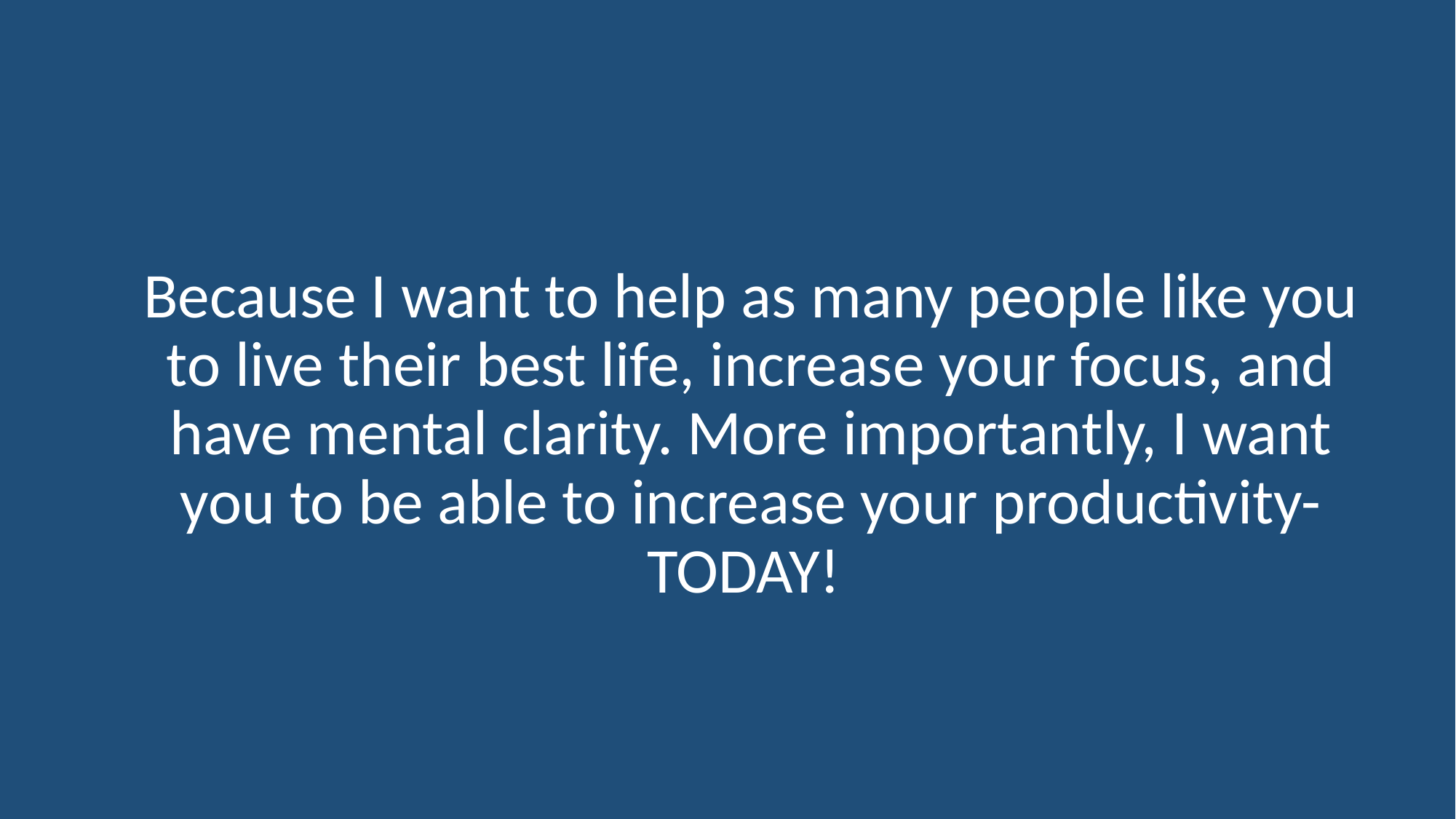

Because I want to help as many people like you to live their best life, increase your focus, and have mental clarity. More importantly, I want you to be able to increase your productivity-TODAY!